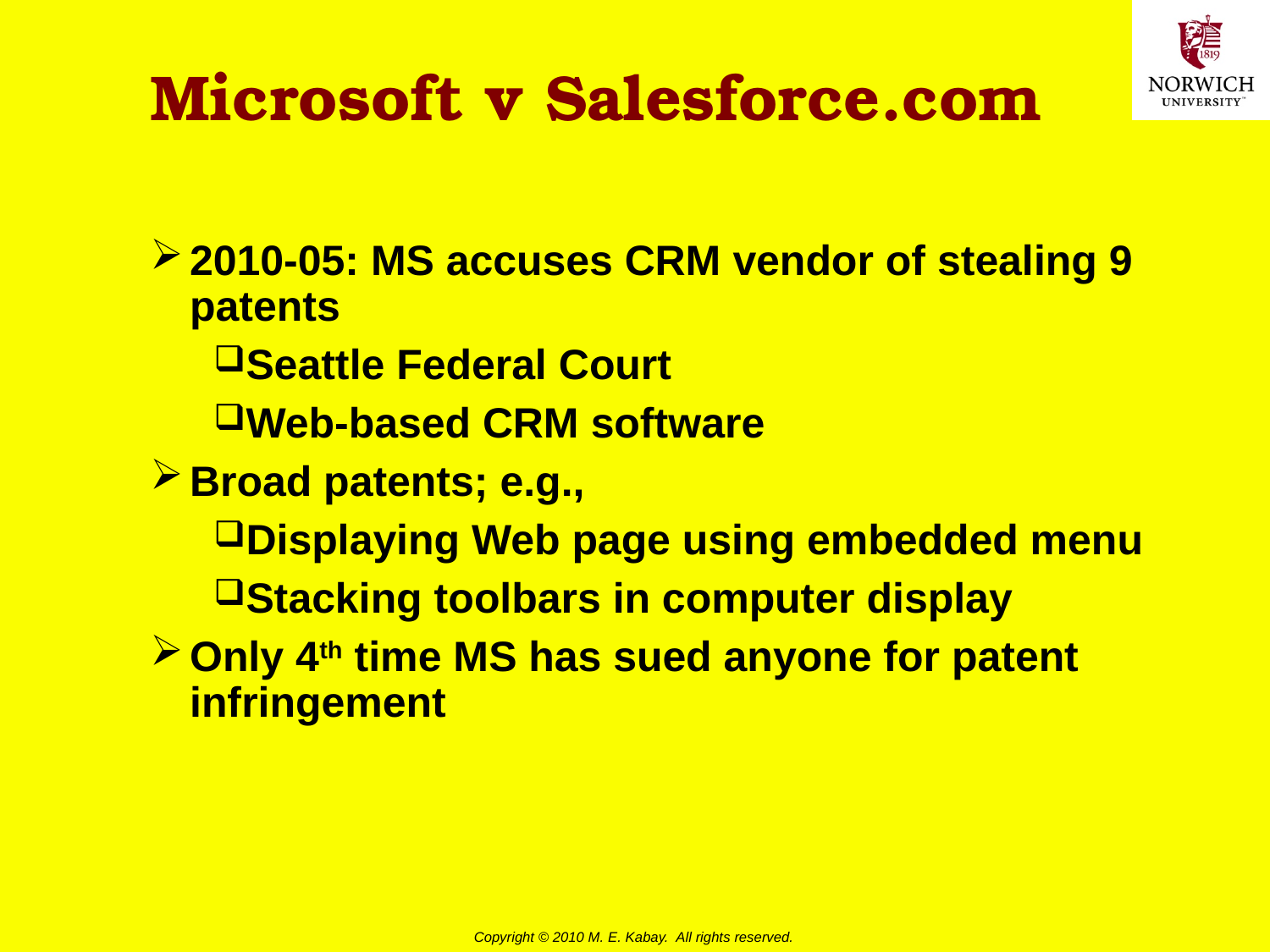

# Microsoft v Salesforce.com
2010-05: MS accuses CRM vendor of stealing 9 patents
Seattle Federal Court
Web-based CRM software
Broad patents; e.g.,
Displaying Web page using embedded menu
Stacking toolbars in computer display
Only 4th time MS has sued anyone for patent infringement